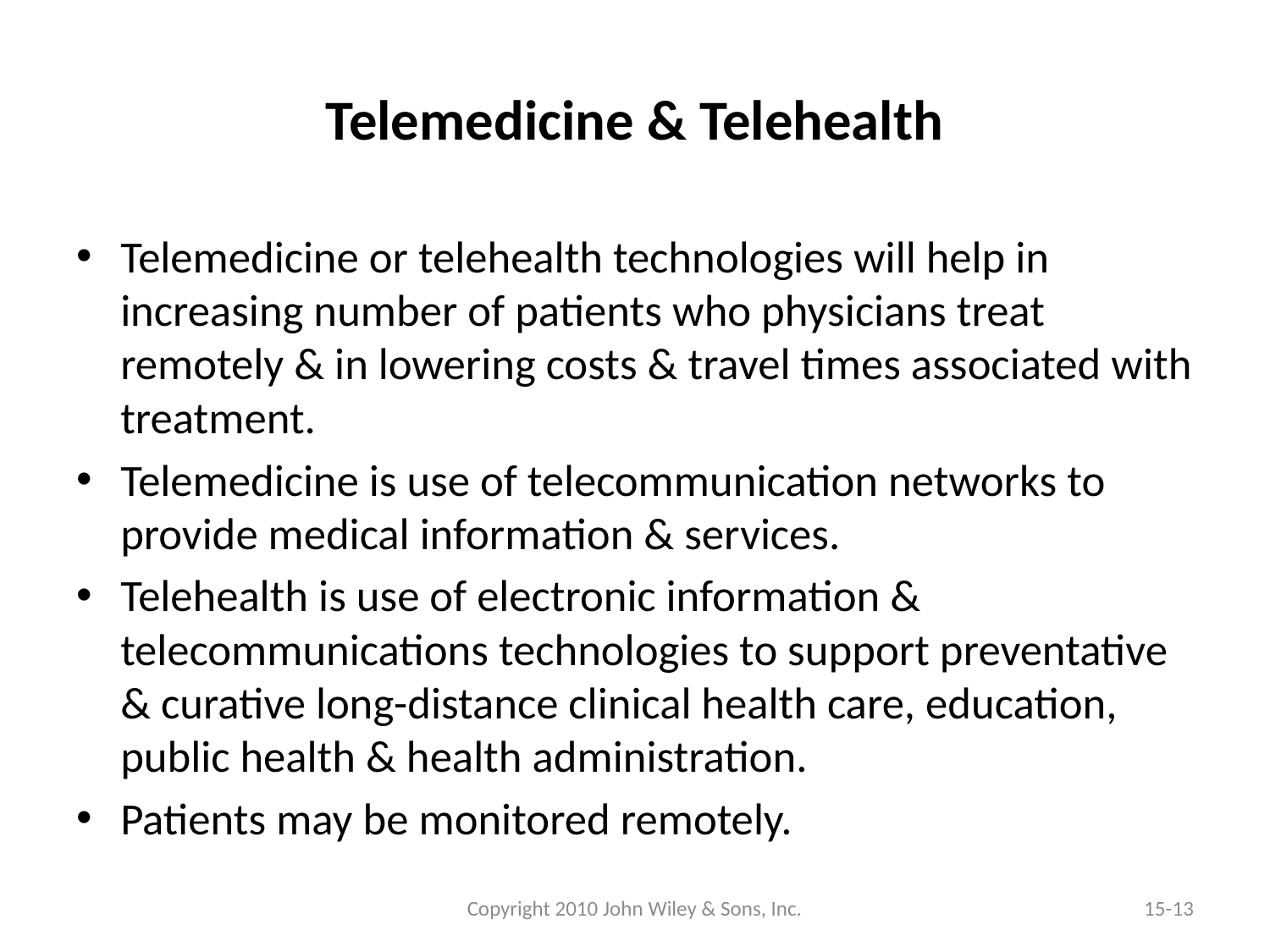

# Telemedicine & Telehealth
Telemedicine or telehealth technologies will help in increasing number of patients who physicians treat remotely & in lowering costs & travel times associated with treatment.
Telemedicine is use of telecommunication networks to provide medical information & services.
Telehealth is use of electronic information & telecommunications technologies to support preventative & curative long-distance clinical health care, education, public health & health administration.
Patients may be monitored remotely.
Copyright 2010 John Wiley & Sons, Inc.
15-13